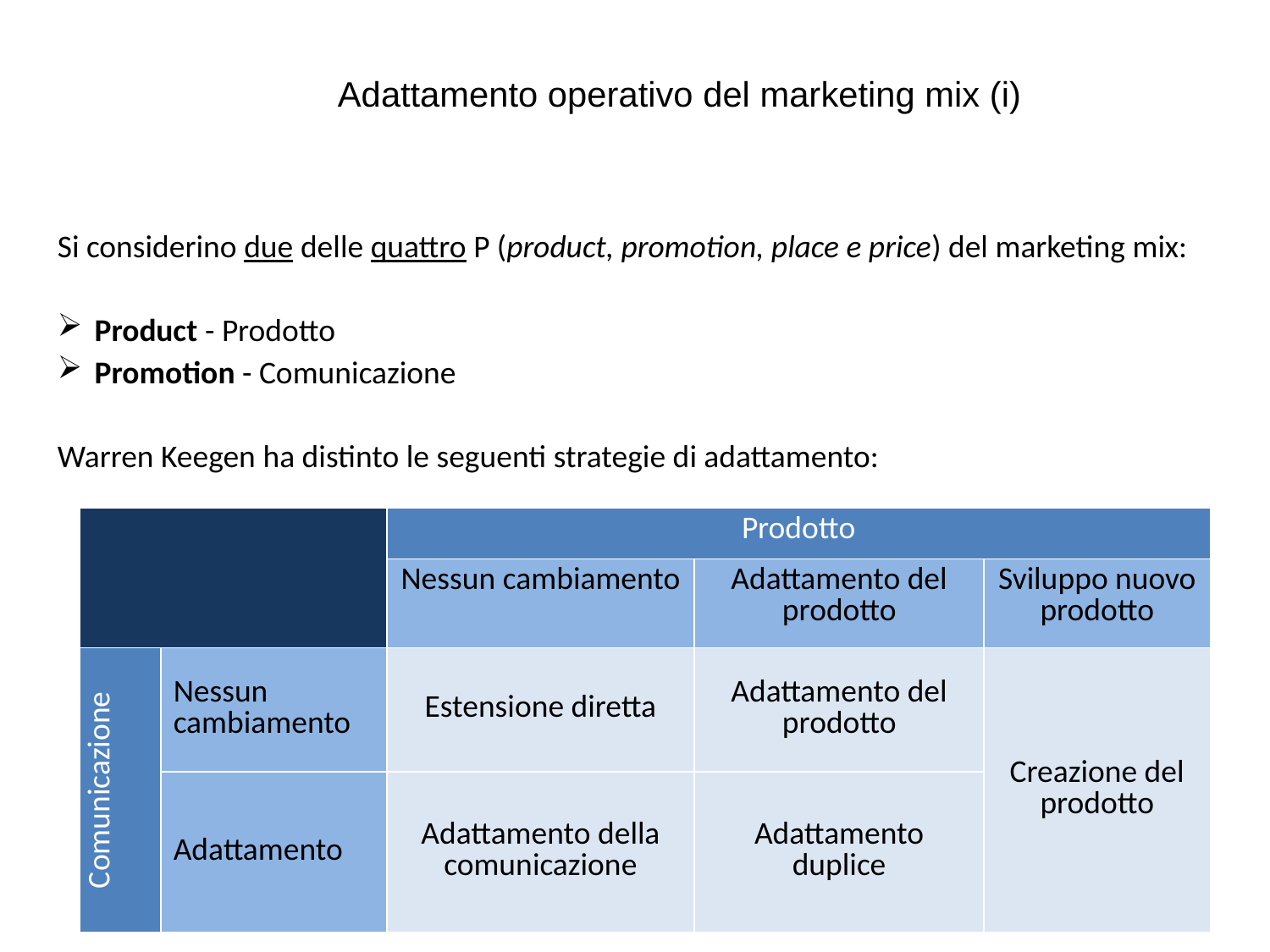

Adattamento operativo del marketing mix (i)
Si considerino due delle quattro P (product, promotion, place e price) del marketing mix:

Product - Prodotto
Promotion - Comunicazione

Warren Keegen ha distinto le seguenti strategie di adattamento:

|  |  | Prodotto |  |  |
| --- | --- | --- | --- | --- |
|  |  | Nessun cambiamento | Adattamento del prodotto | Sviluppo nuovo prodotto |
| Comunicazione | Nessun cambiamento | Estensione diretta | Adattamento del prodotto | Creazione del prodotto |
|  | Adattamento | Adattamento della comunicazione | Adattamento duplice |  |